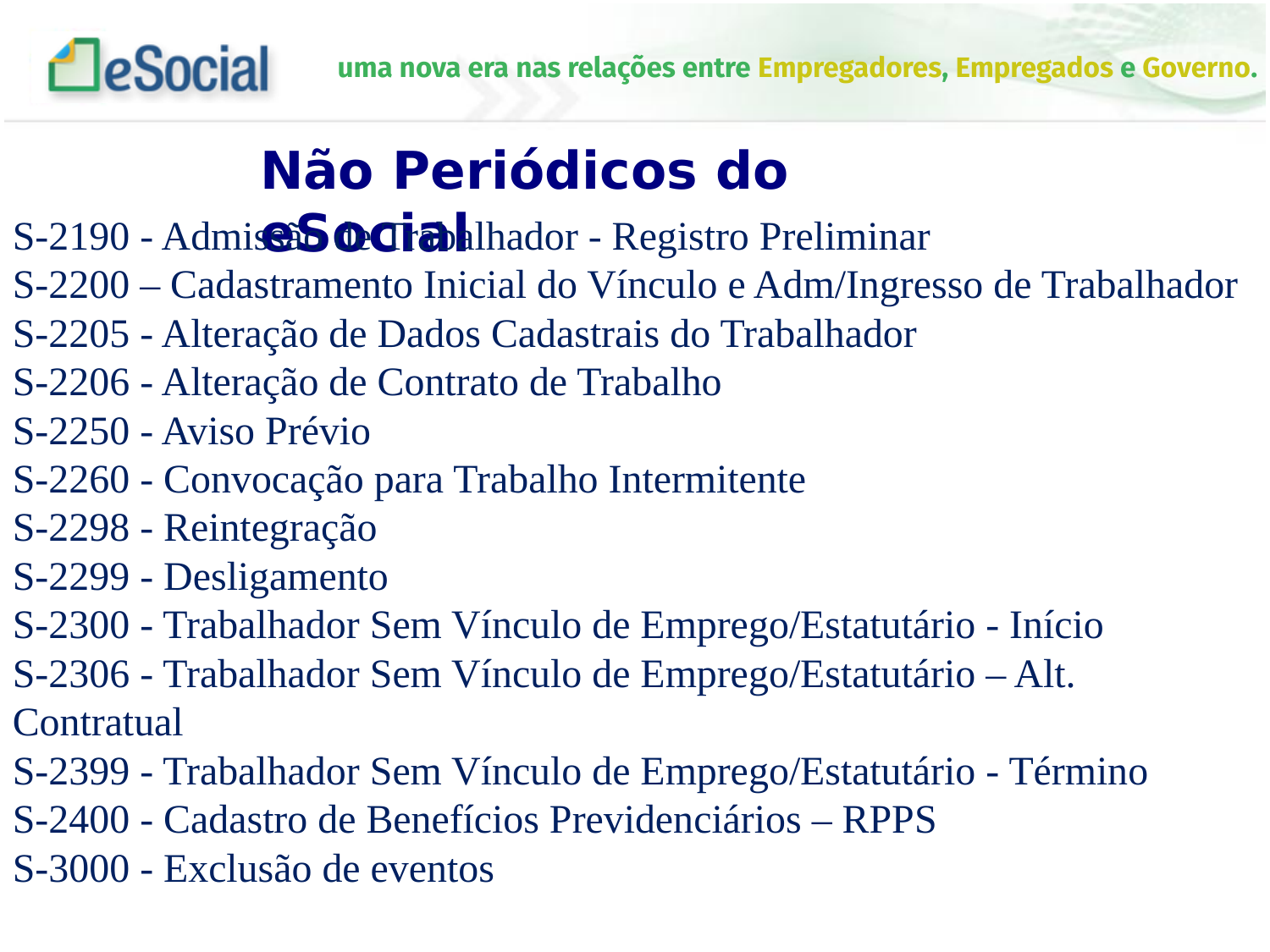

Não Periódicos do eSocial
S-2190 - Admissão de Trabalhador - Registro Preliminar
S-2200 – Cadastramento Inicial do Vínculo e Adm/Ingresso de Trabalhador
S-2205 - Alteração de Dados Cadastrais do Trabalhador
S-2206 - Alteração de Contrato de Trabalho
S-2250 - Aviso Prévio
S-2260 - Convocação para Trabalho Intermitente
S-2298 - Reintegração
S-2299 - Desligamento
S-2300 - Trabalhador Sem Vínculo de Emprego/Estatutário - Início
S-2306 - Trabalhador Sem Vínculo de Emprego/Estatutário – Alt. Contratual
S-2399 - Trabalhador Sem Vínculo de Emprego/Estatutário - Término
S-2400 - Cadastro de Benefícios Previdenciários – RPPS
S-3000 - Exclusão de eventos